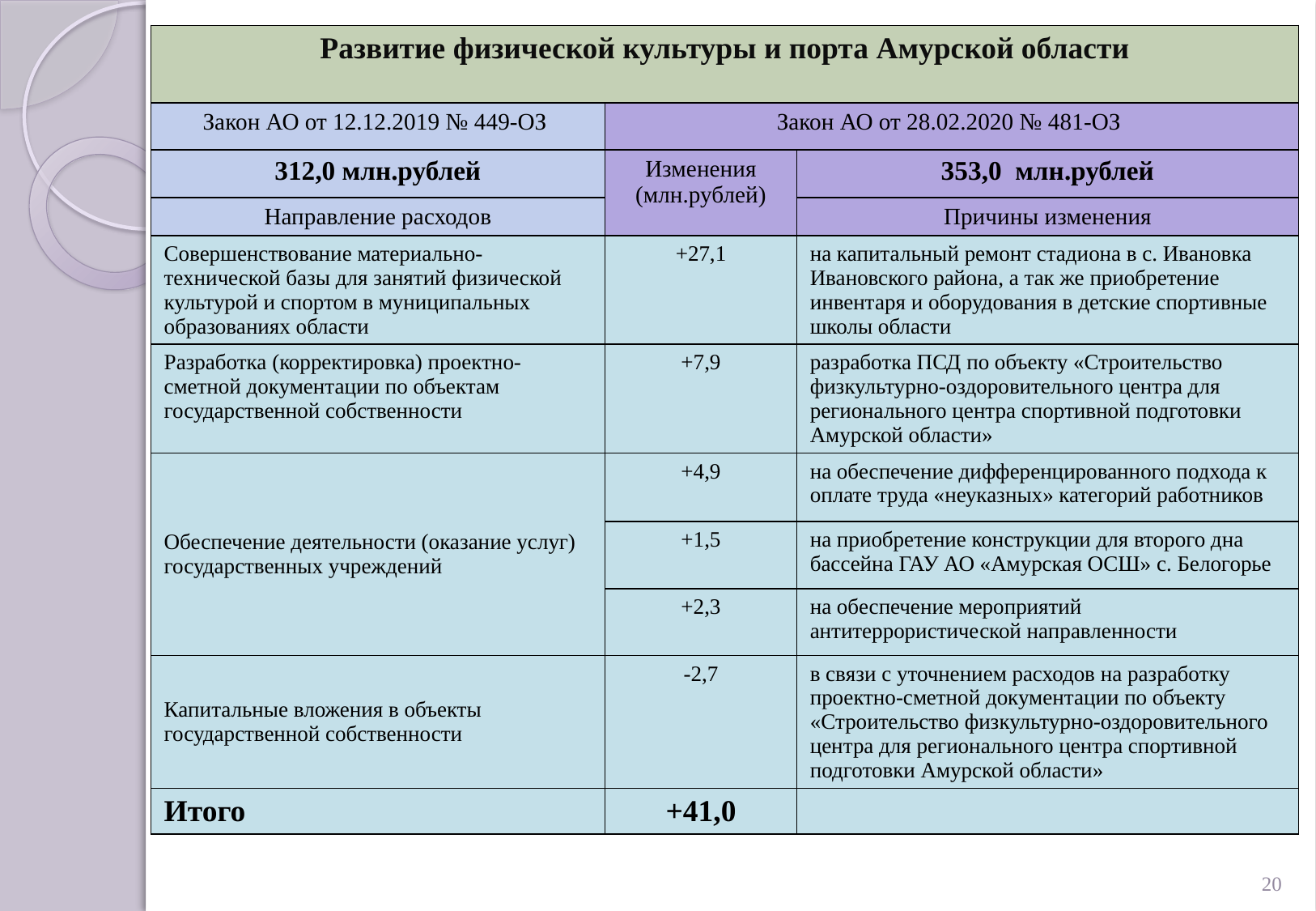

| Развитие физической культуры и порта Амурской области |  |  |
| --- | --- | --- |
| Закон АО от 12.12.2019 № 449-ОЗ | Закон АО от 28.02.2020 № 481-ОЗ |  |
| 312,0 млн.рублей | Изменения (млн.рублей) | 353,0 млн.рублей |
| Направление расходов |  | Причины изменения |
| Совершенствование материально-технической базы для занятий физической культурой и спортом в муниципальных образованиях области | +27,1 | на капитальный ремонт стадиона в с. Ивановка Ивановского района, а так же приобретение инвентаря и оборудования в детские спортивные школы области |
| Разработка (корректировка) проектно-сметной документации по объектам государственной собственности | +7,9 | разработка ПСД по объекту «Строительство физкультурно-оздоровительного центра для регионального центра спортивной подготовки Амурской области» |
| Обеспечение деятельности (оказание услуг) государственных учреждений | +4,9 | на обеспечение дифференцированного подхода к оплате труда «неуказных» категорий работников |
|  | +1,5 | на приобретение конструкции для второго дна бассейна ГАУ АО «Амурская ОСШ» с. Белогорье |
|  | +2,3 | на обеспечение мероприятий антитеррористической направленности |
| Капитальные вложения в объекты государственной собственности | -2,7 | в связи с уточнением расходов на разработку проектно-сметной документации по объекту «Строительство физкультурно-оздоровительного центра для регионального центра спортивной подготовки Амурской области» |
| Итого | +41,0 |  |
20